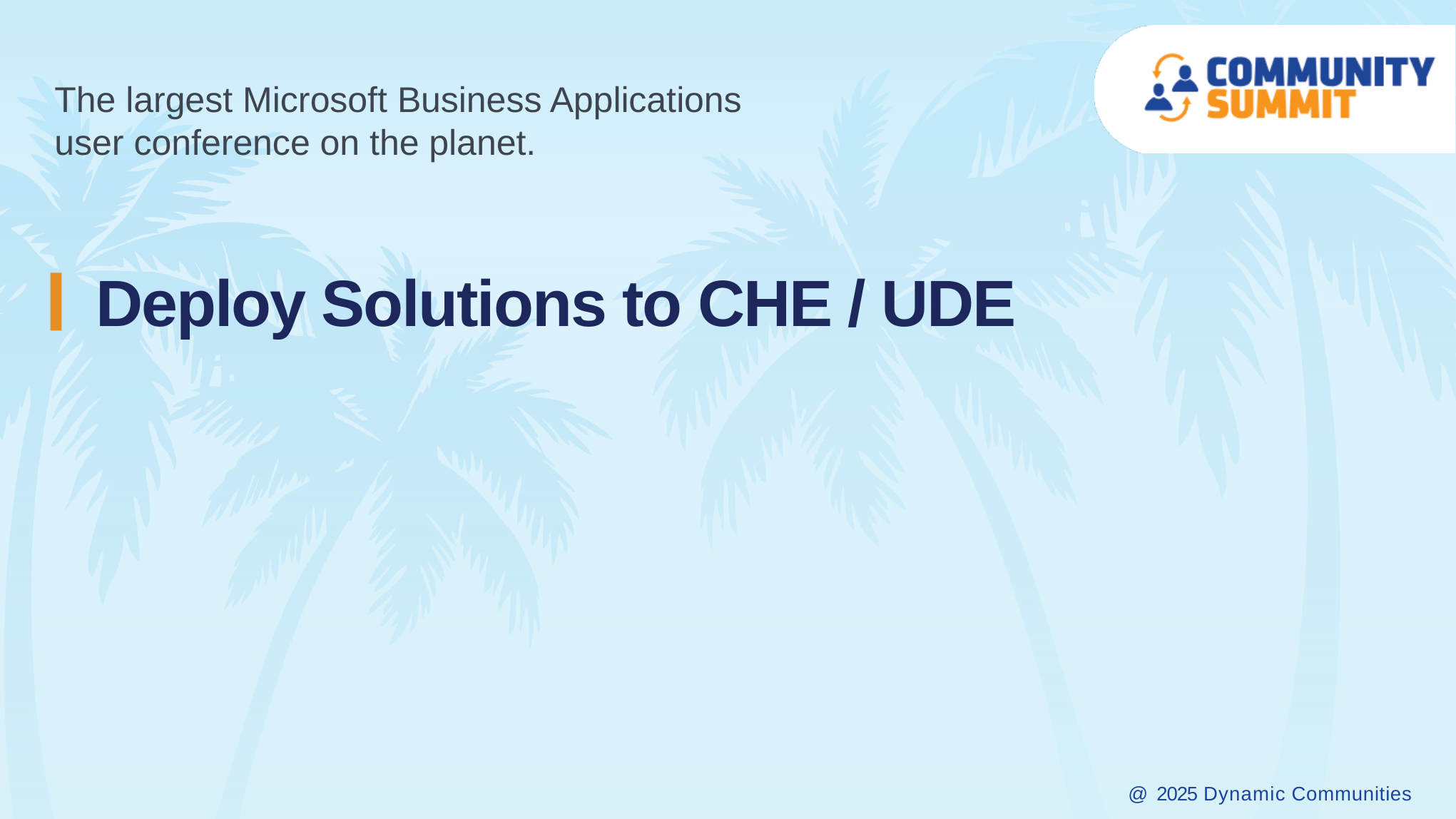

# Deploy Solutions to CHE / UDE